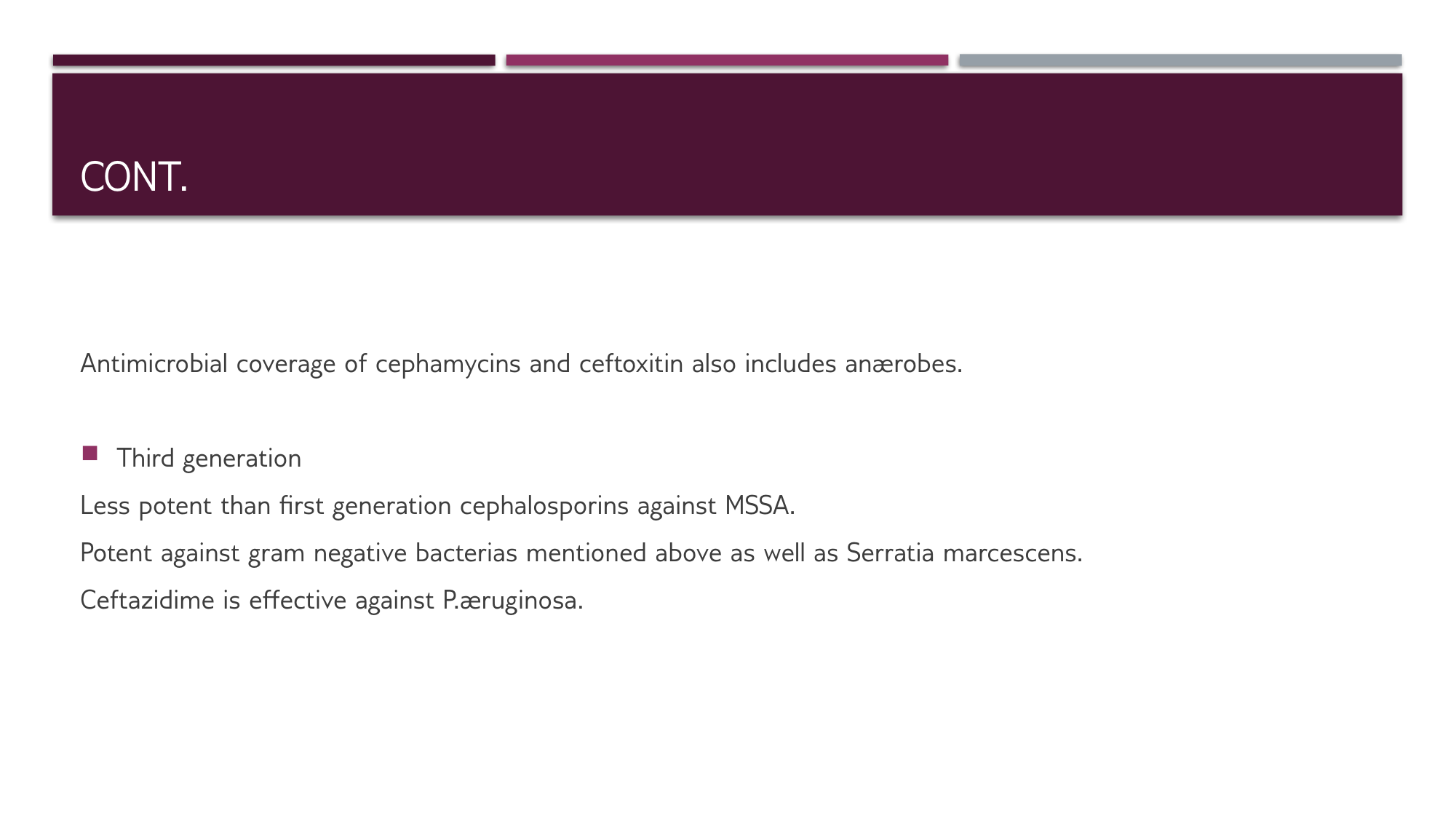

# Cont.
Antimicrobial coverage of cephamycins and ceftoxitin also includes anaerobes.

Third generation
Less potent than first generation cephalosporins against MSSA.
Potent against gram negative bacterias mentioned above as well as Serratia marcescens.
Ceftazidime is effective against P.aeruginosa.